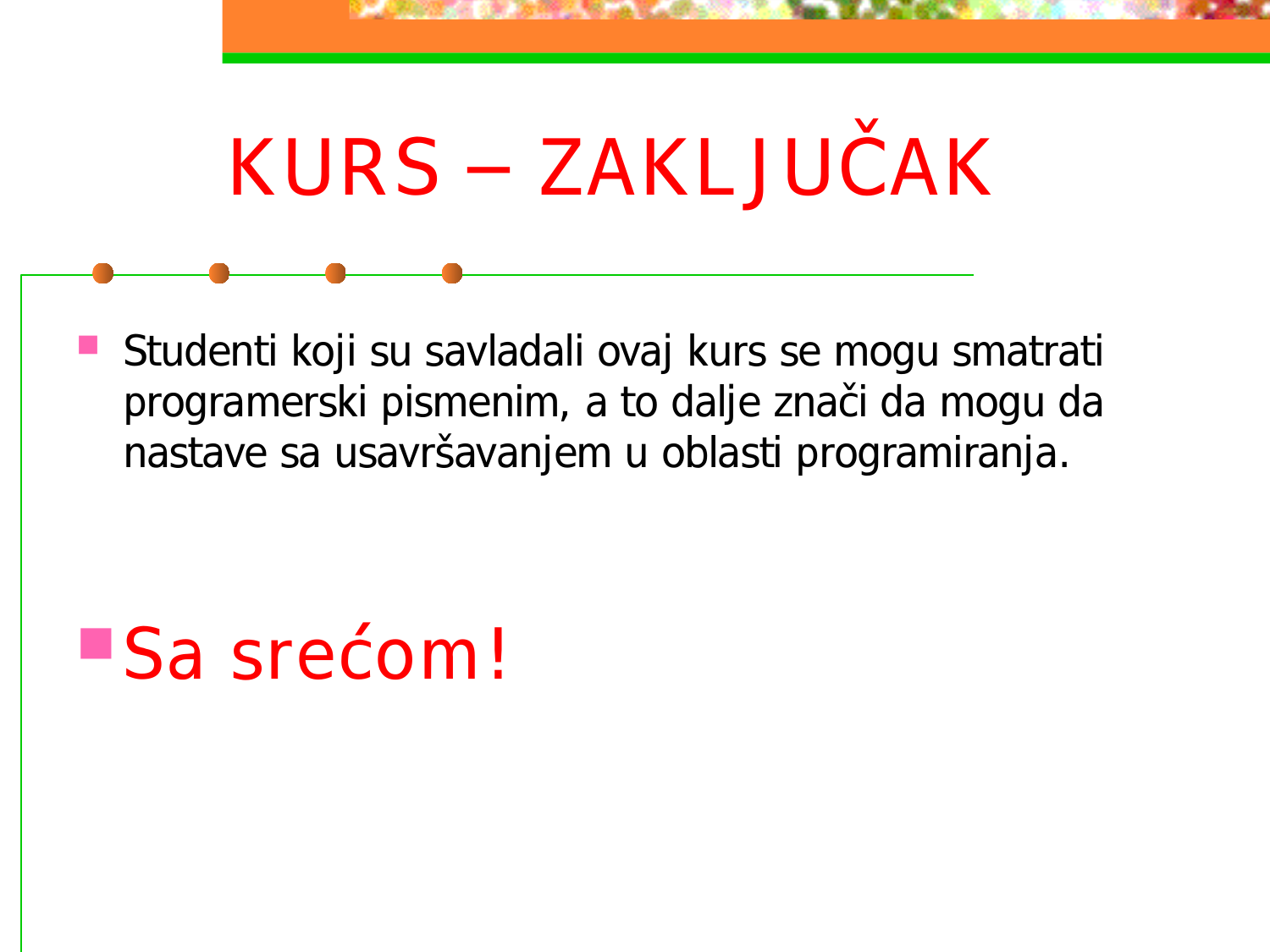

# KURS – ZAKLJUČAK
Studenti koji su savladali ovaj kurs se mogu smatrati programerski pismenim, a to dalje znači da mogu da nastave sa usavršavanjem u oblasti programiranja.

Sa srećom!